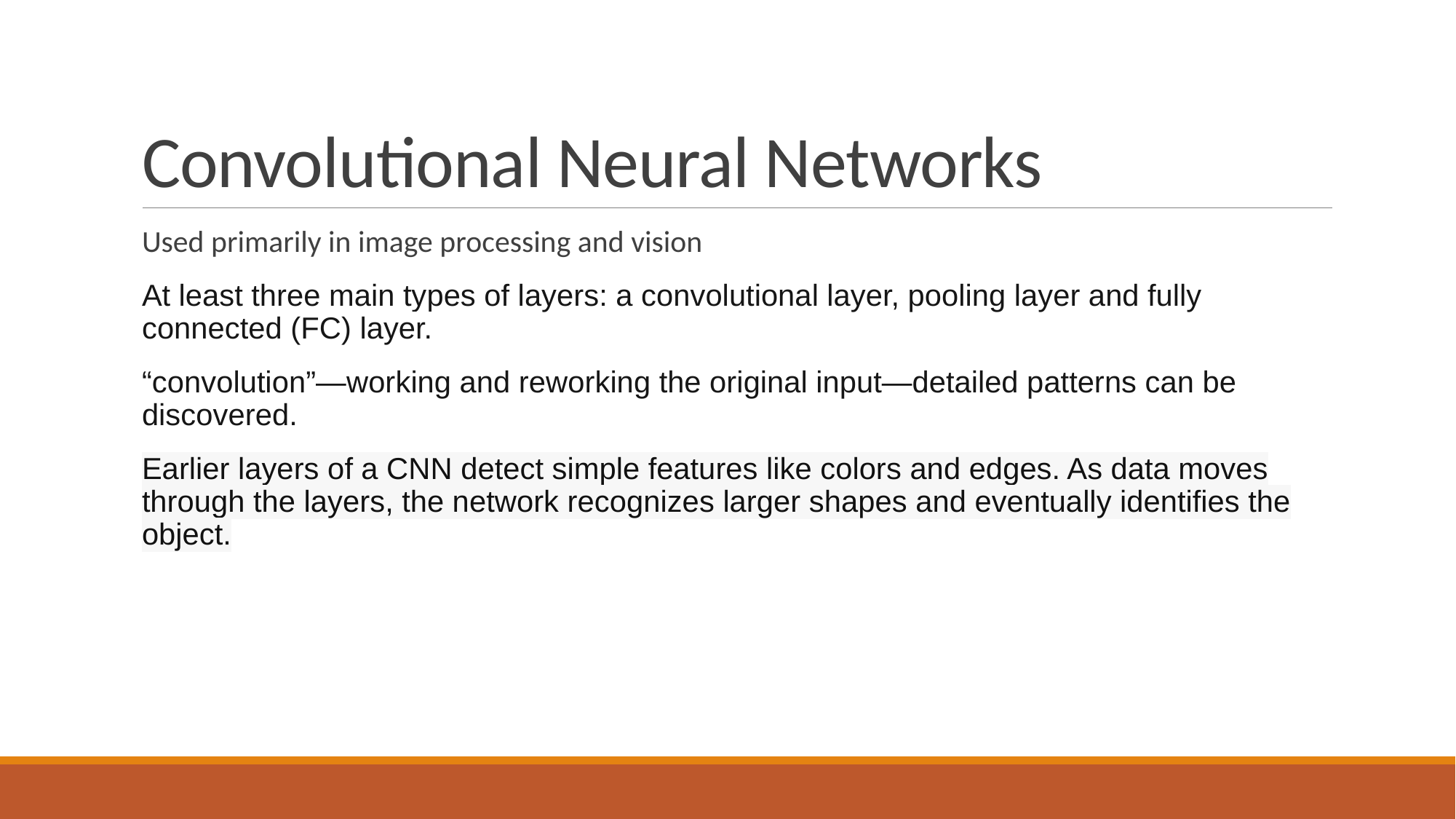

# Convolutional Neural Networks
Used primarily in image processing and vision
At least three main types of layers: a convolutional layer, pooling layer and fully connected (FC) layer.
“convolution”—working and reworking the original input—detailed patterns can be discovered.
Earlier layers of a CNN detect simple features like colors and edges. As data moves through the layers, the network recognizes larger shapes and eventually identifies the object.